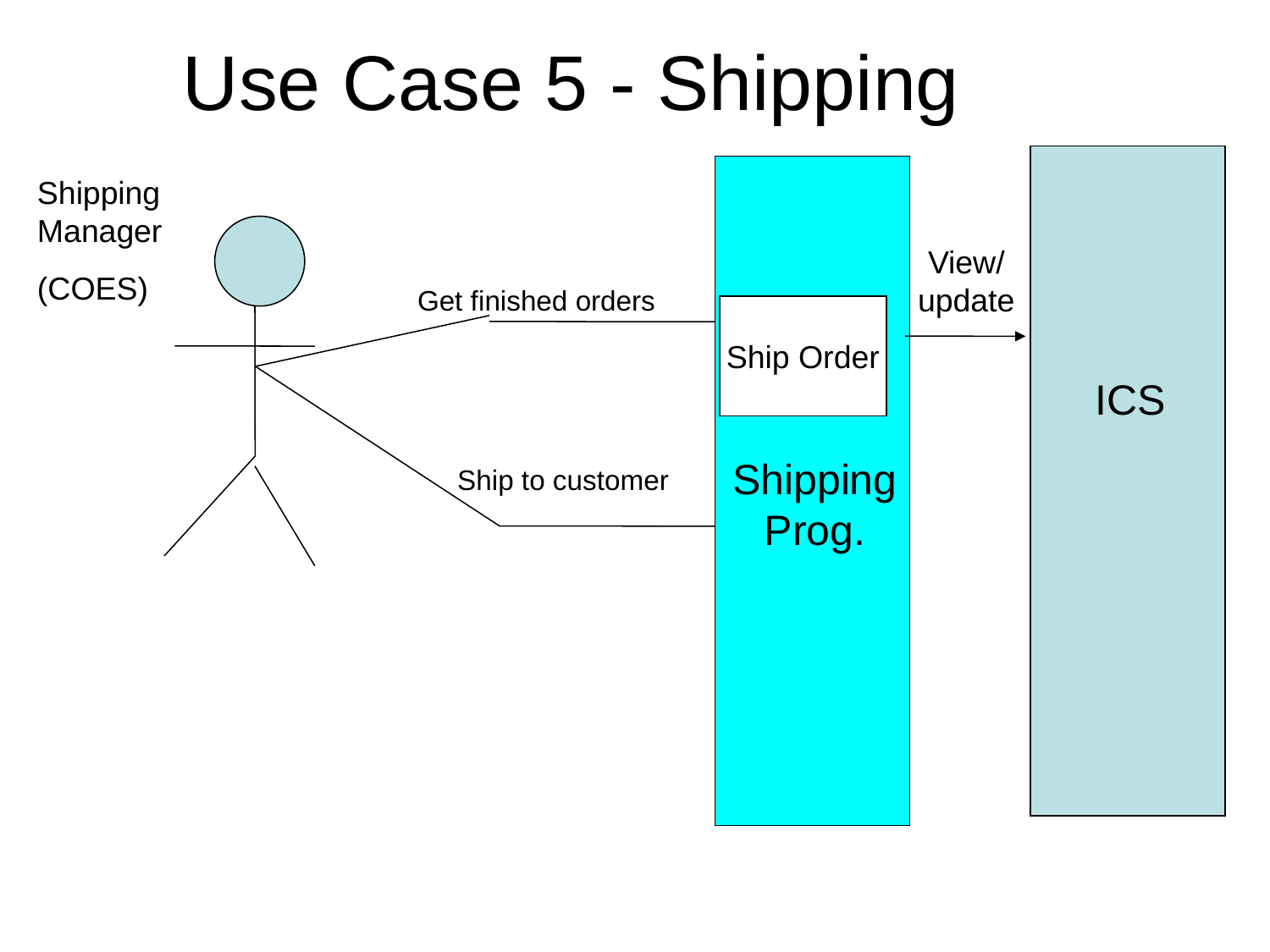

# Use Case 5 - Shipping

Shipping Manager
(COES)

View/
update
Get finished orders
Ship Order

ICS
Shipping Prog.

Ship to customer